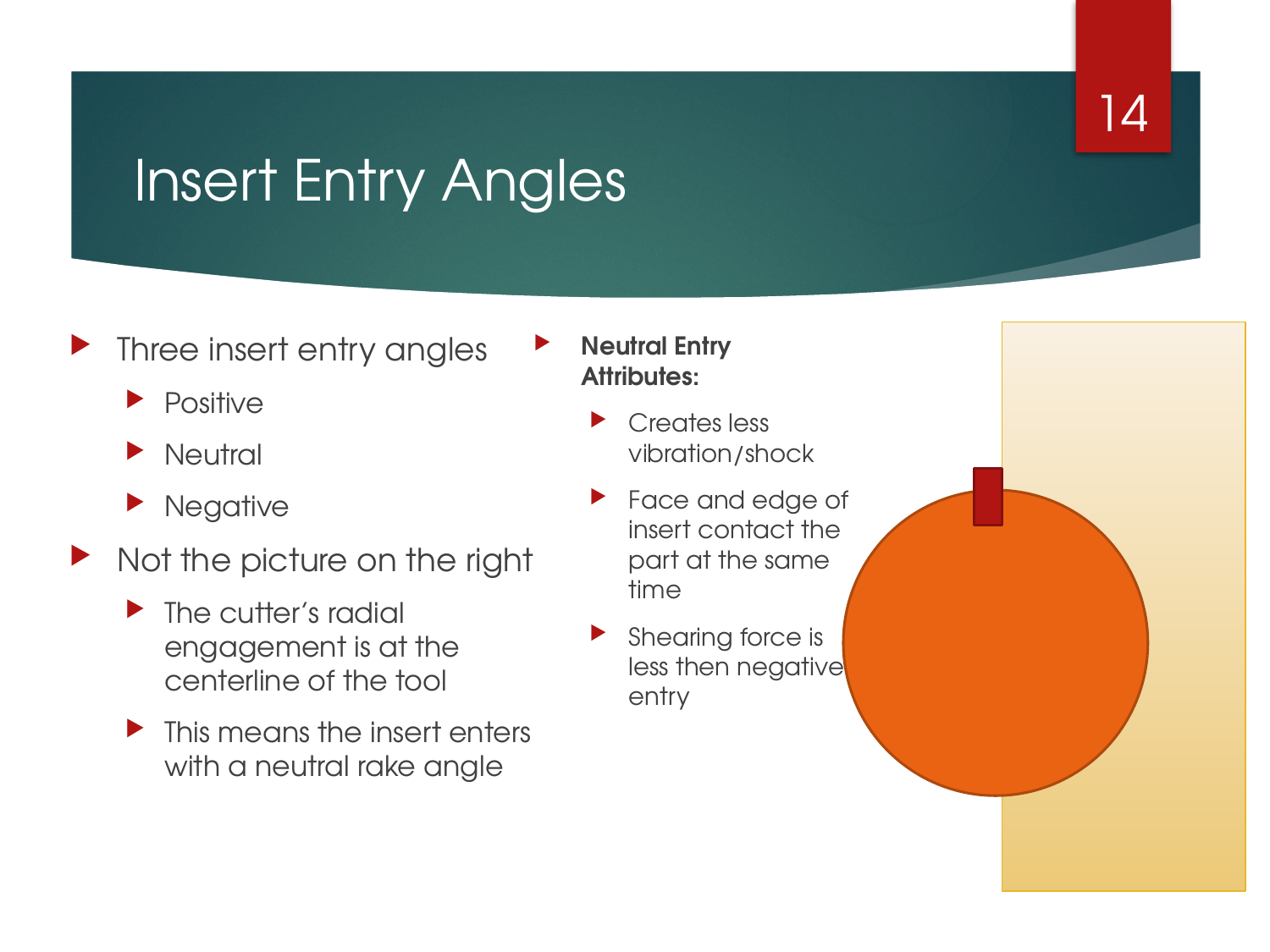

14
# Insert Entry Angles

Three insert entry angles
Positive
Neutral
Negative
Not the picture on the right
The cutter’s radial engagement is at the centerline of the tool
This means the insert enters with a neutral rake angle
Neutral Entry Attributes:
Creates less vibration/shock
Face and edge of insert contact the part at the same time
Shearing force is less then negative entry